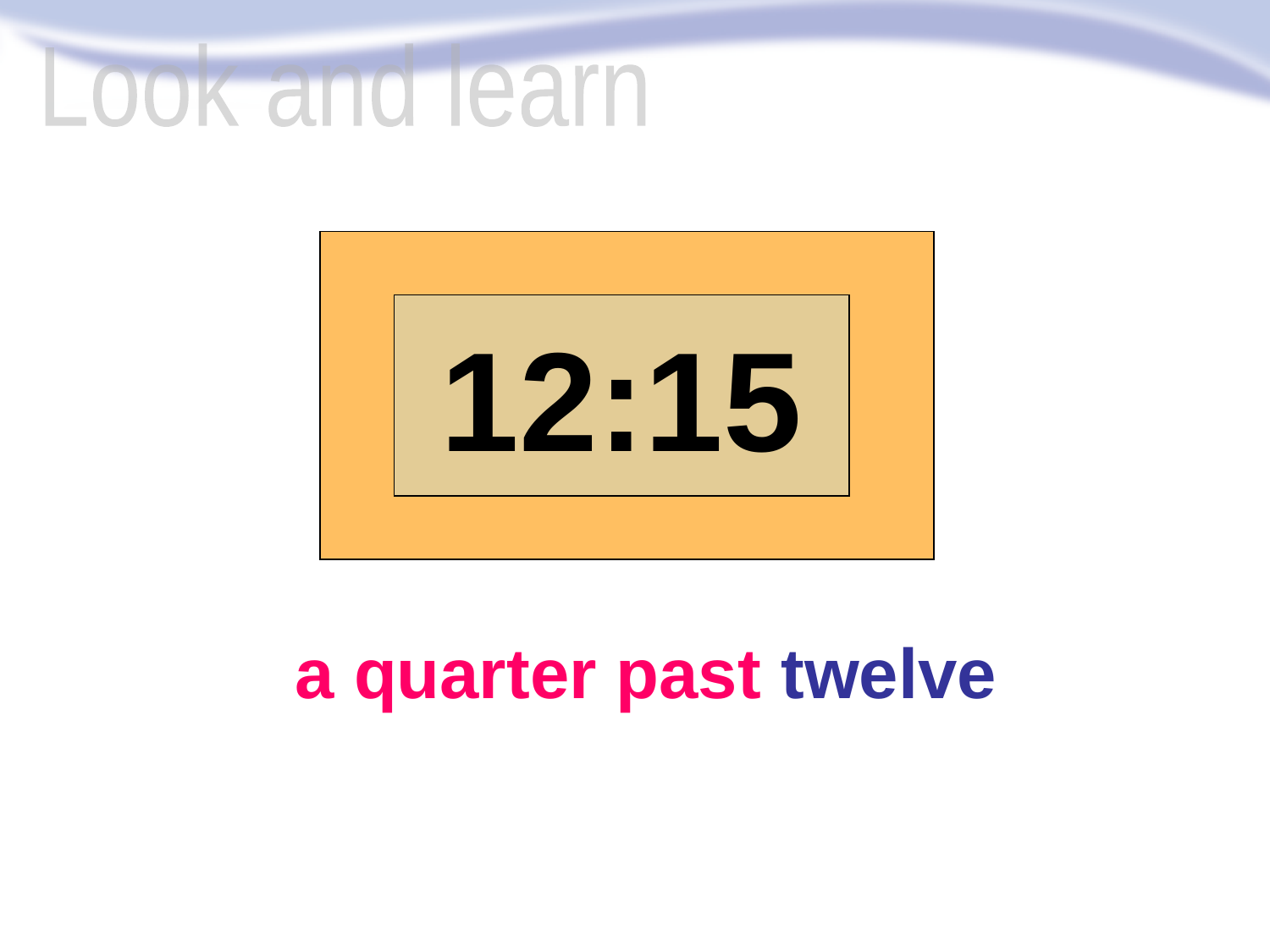

Look and learn

12:15
a quarter past twelve